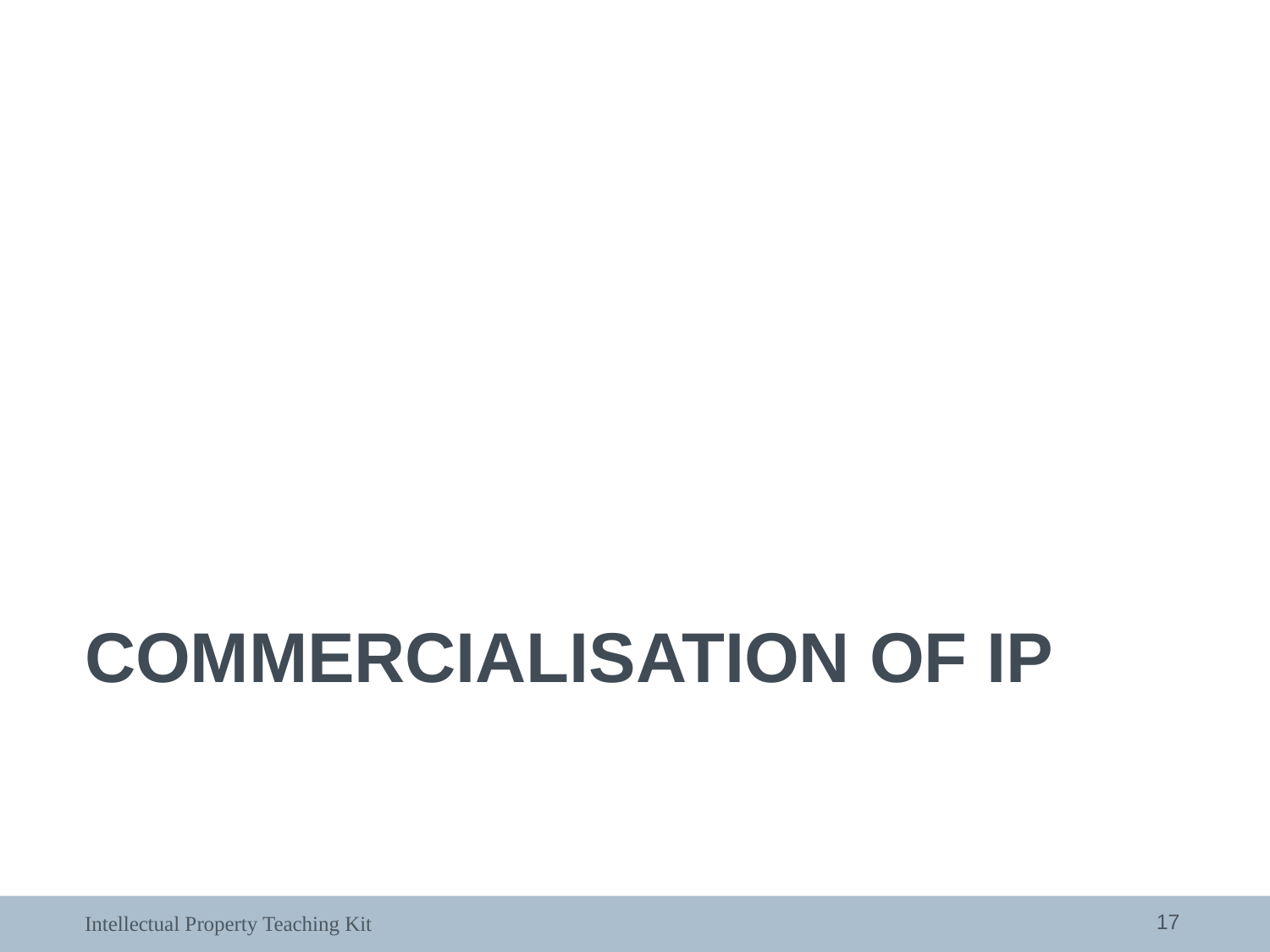

# COMMERCIALISATION OF IP
17
Intellectual Property Teaching Kit